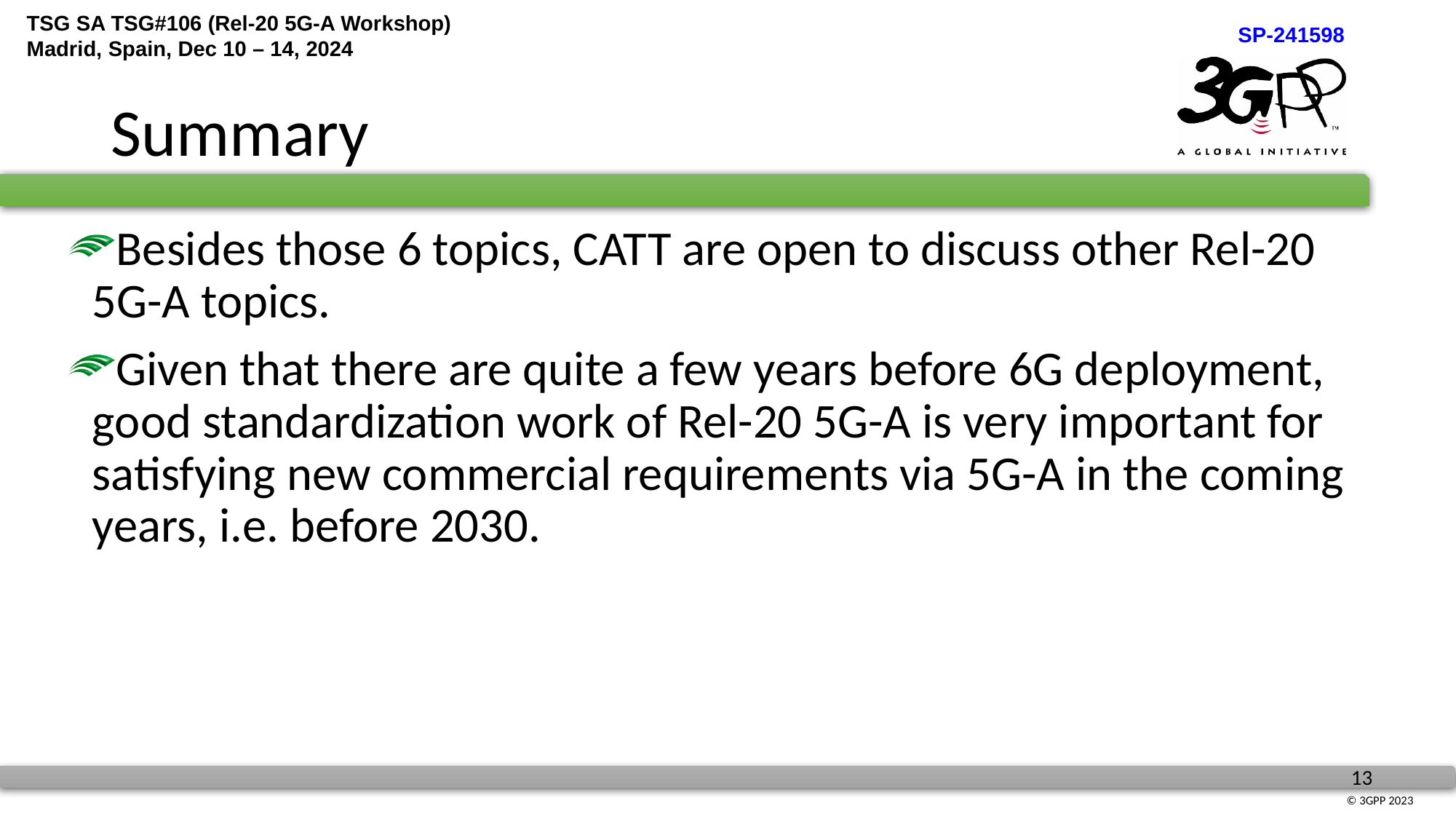

# Summary
Besides those 6 topics, CATT are open to discuss other Rel-20 5G-A topics.
Given that there are quite a few years before 6G deployment, good standardization work of Rel-20 5G-A is very important for satisfying new commercial requirements via 5G-A in the coming years, i.e. before 2030.